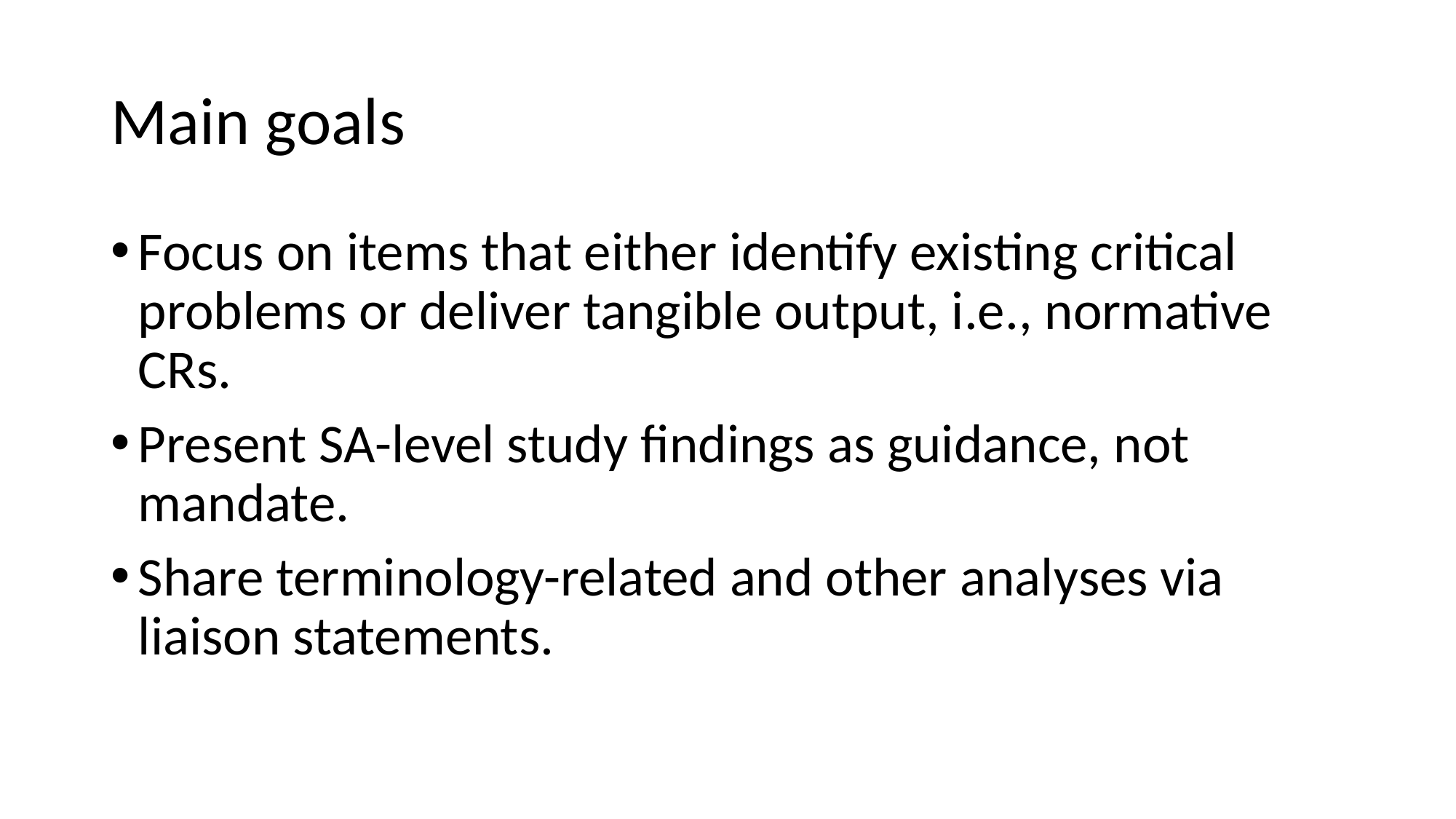

# Main goals
Focus on items that either identify existing critical problems or deliver tangible output, i.e., normative CRs.
Present SA-level study findings as guidance, not mandate.
Share terminology-related and other analyses via liaison statements.